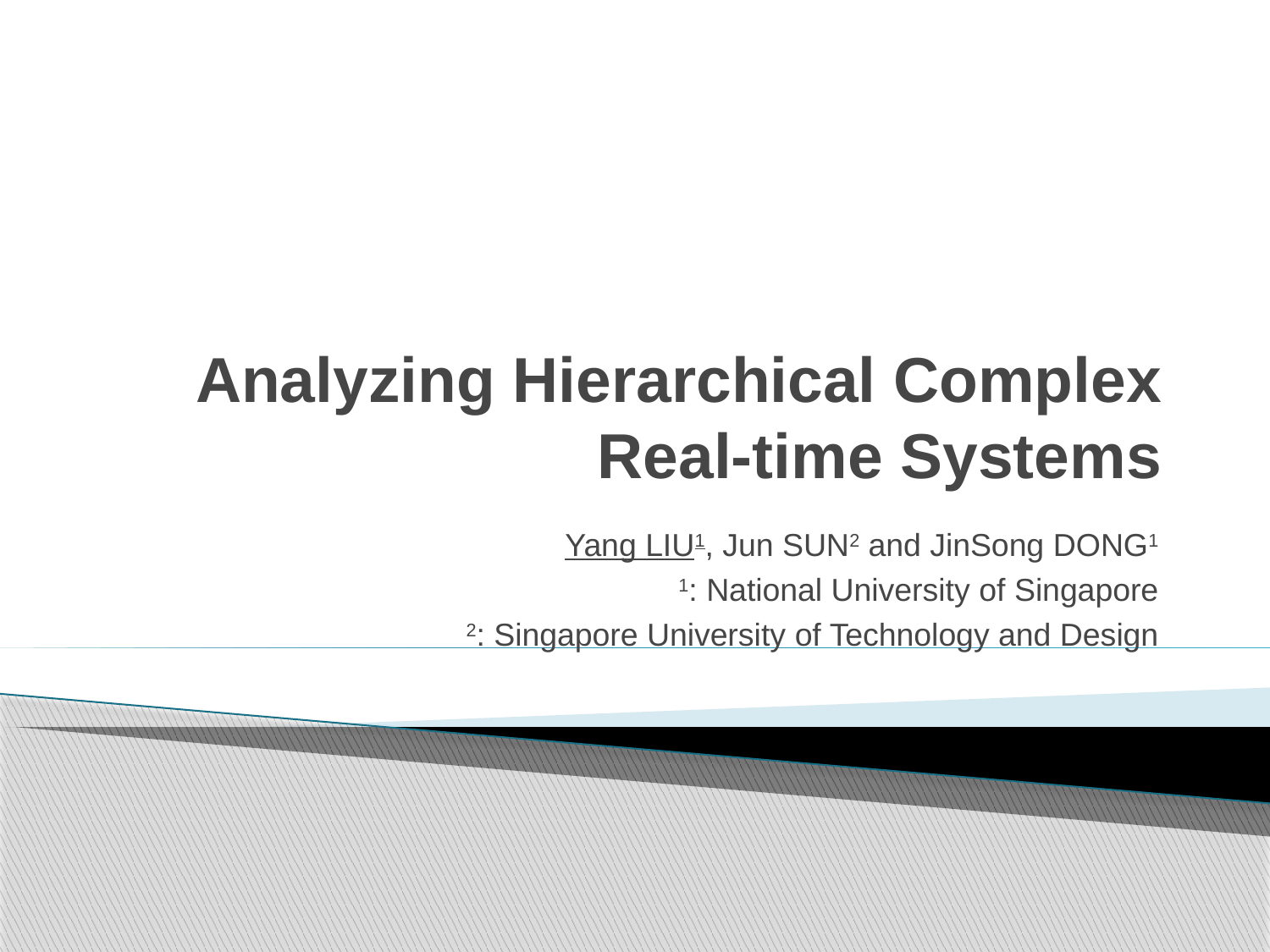

# Analyzing Hierarchical Complex Real-time Systems
Yang LIU1, Jun SUN2 and JinSong DONG1
1: National University of Singapore
2: Singapore University of Technology and Design